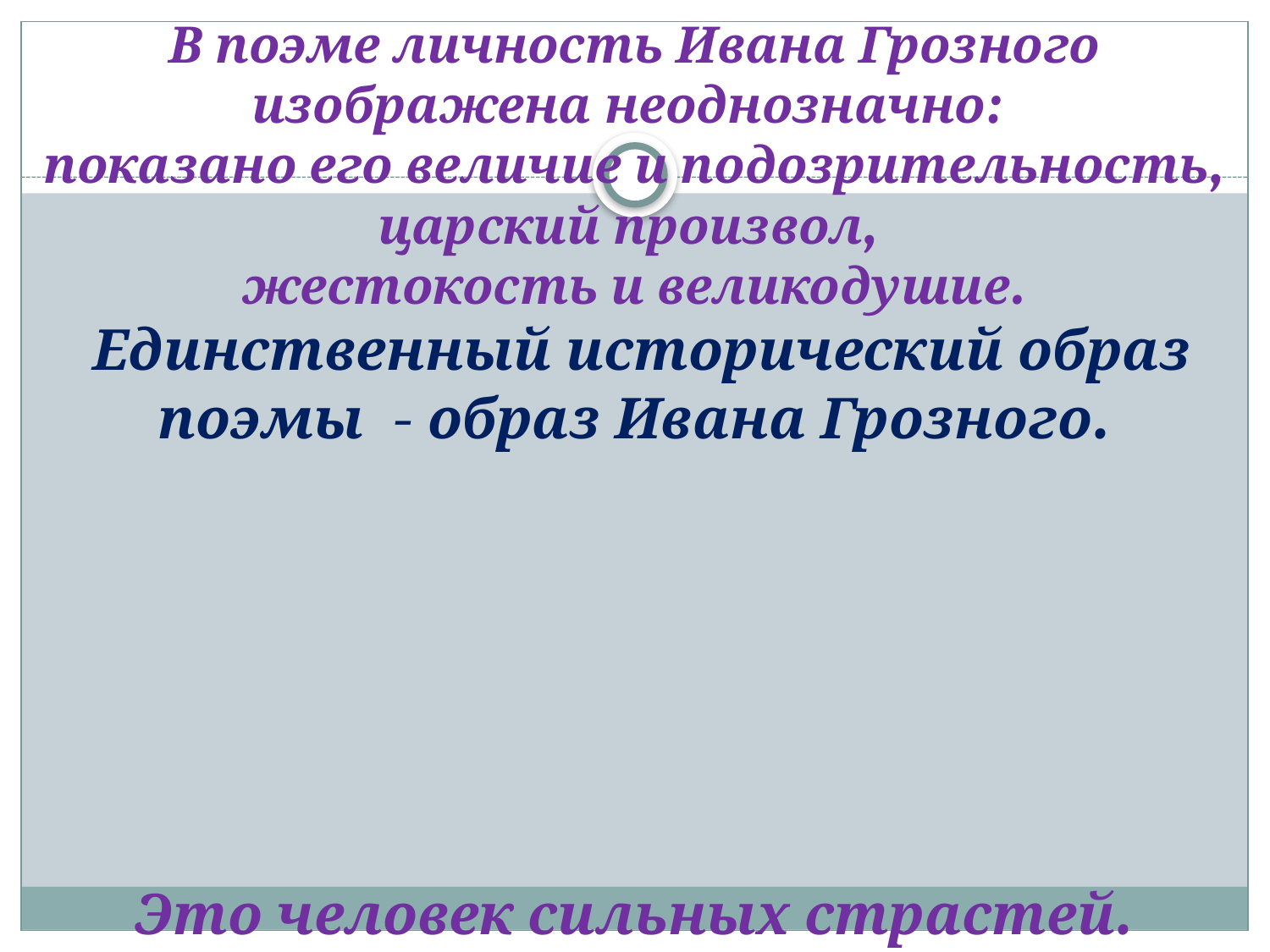

# В поэме личность Ивана Грозного изображена неоднозначно: показано его величие и подозрительность, царский произвол, жестокость и великодушие. Единственный исторический образ поэмы  - образ Ивана Грозного. Это человек сильных страстей.